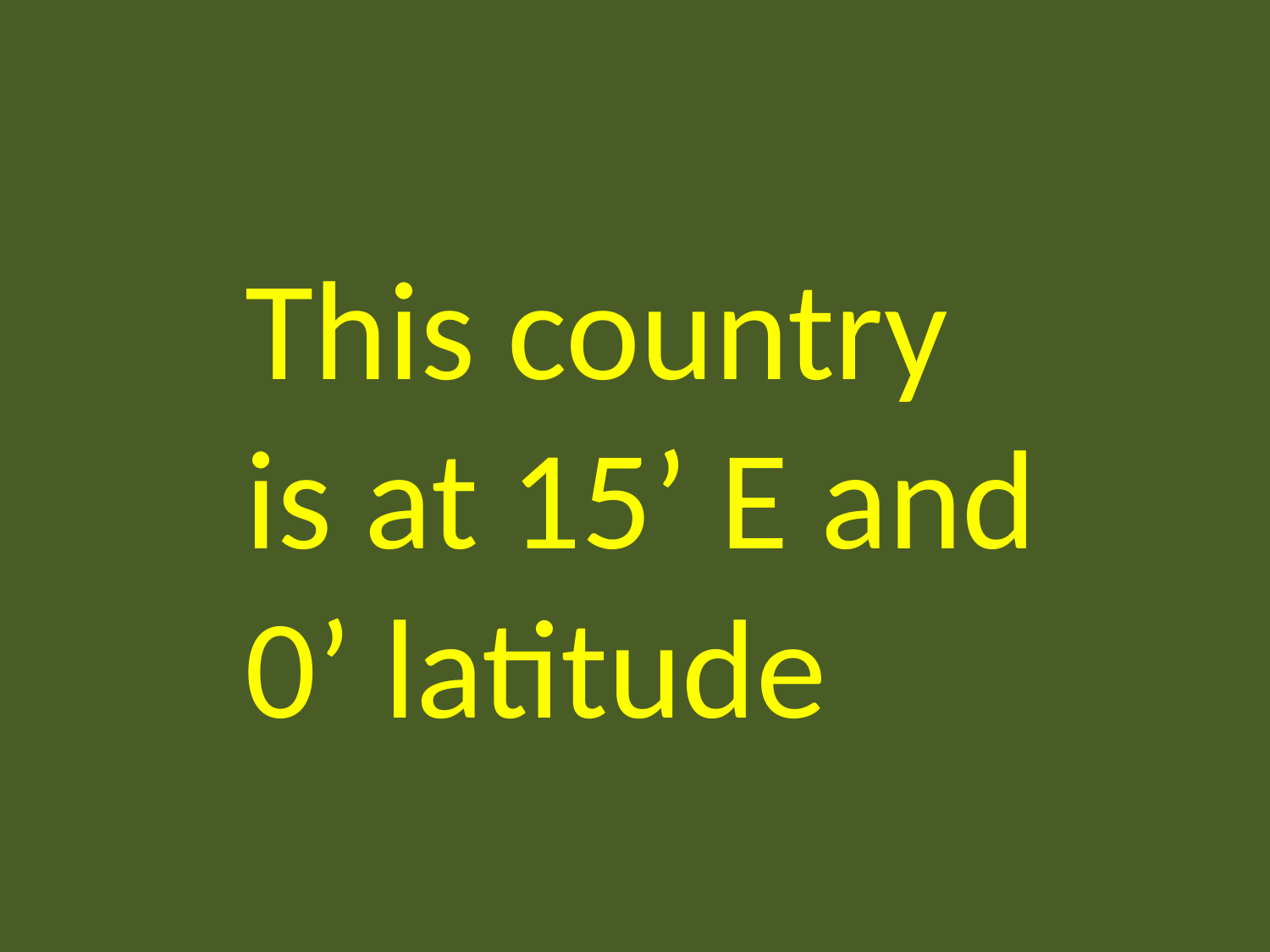

This country is at 15’ E and 0’ latitude